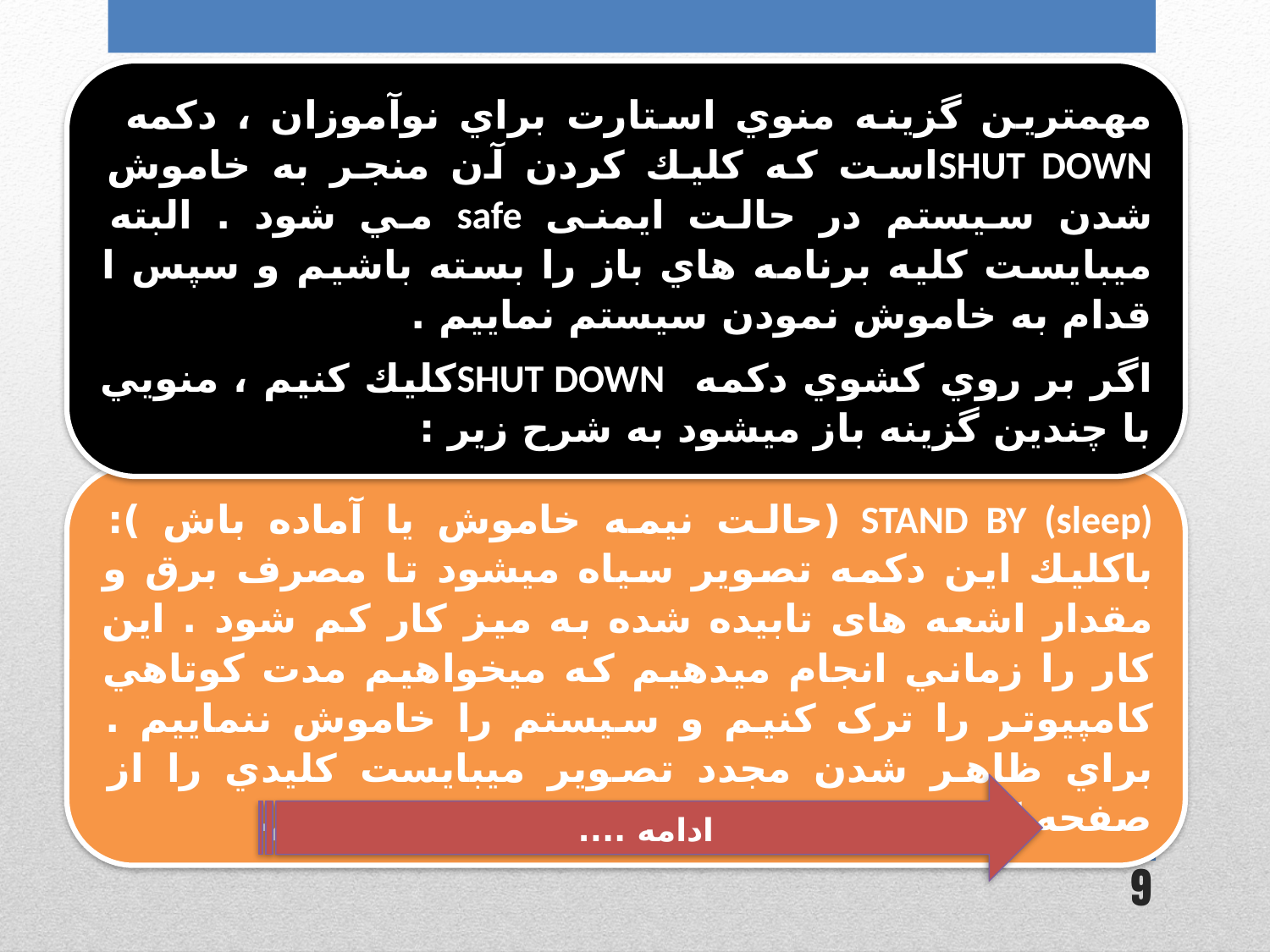

مهمترين گزينه منوي استارت براي نوآموزان ، دكمه  SHUT DOWNاست كه كليك كردن آن منجر به خاموش شدن سيستم در حالت ايمنی safe مي شود . البته ميبايست كليه برنامه هاي باز را بسته باشيم و سپس ا قدام به خاموش نمودن سيستم نماييم .
اگر بر روي كشوي دكمه  SHUT DOWNكليك كنيم ، منويي با چندين گزينه باز ميشود به شرح زير :
STAND BY (sleep) (حالت نيمه خاموش يا آماده باش ): باكليك اين دكمه تصوير سياه ميشود تا مصرف برق و مقدار اشعه های تابيده شده به ميز كار كم شود . اين كار را زماني انجام ميدهيم كه ميخواهيم مدت كوتاهي كامپيوتر را ترک كنيم و سيستم را خاموش ننماييم . براي ظاهر شدن مجدد تصوير ميبايست كليدي را از صفحه كليد فشار داده , يا موس را حركت دهيم.
ادامه ....

9